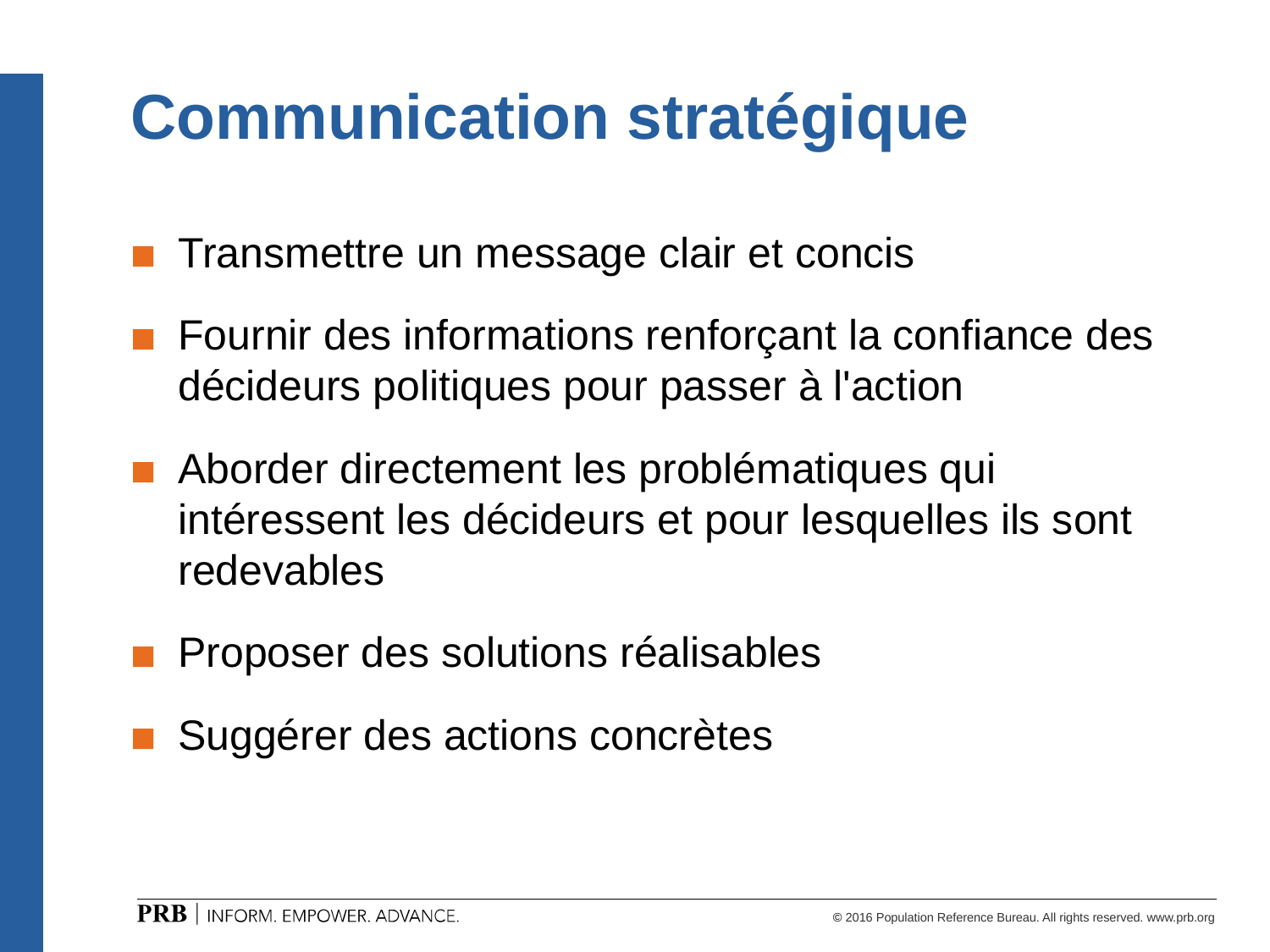

# Communication stratégique
Transmettre un message clair et concis
Fournir des informations renforçant la confiance des décideurs politiques pour passer à l'action
Aborder directement les problématiques qui intéressent les décideurs et pour lesquelles ils sont redevables
Proposer des solutions réalisables
Suggérer des actions concrètes